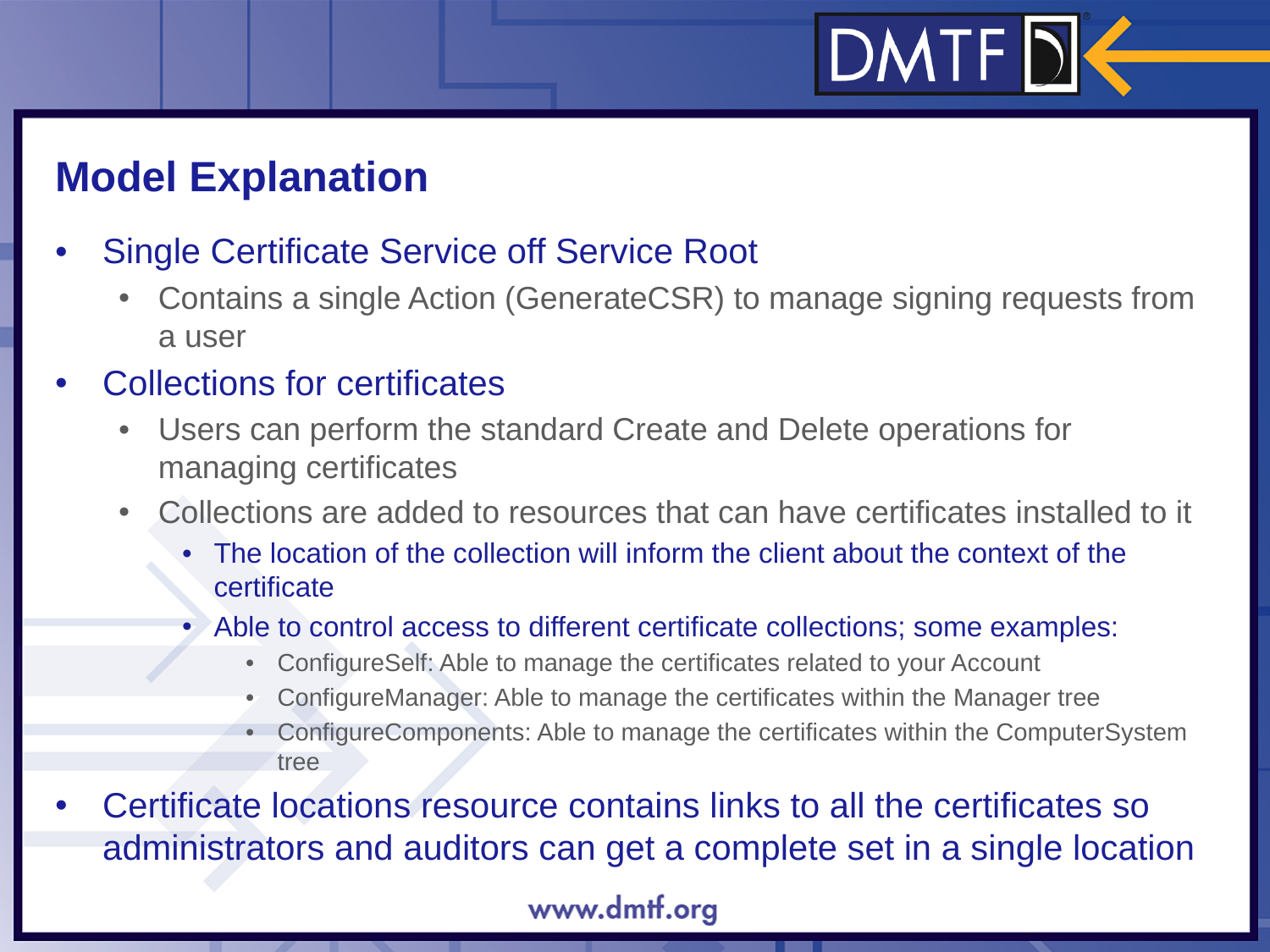

# Model Explanation
Single Certificate Service off Service Root
Contains a single Action (GenerateCSR) to manage signing requests from a user
Collections for certificates
Users can perform the standard Create and Delete operations for managing certificates
Collections are added to resources that can have certificates installed to it
The location of the collection will inform the client about the context of the certificate
Able to control access to different certificate collections; some examples:
ConfigureSelf: Able to manage the certificates related to your Account
ConfigureManager: Able to manage the certificates within the Manager tree
ConfigureComponents: Able to manage the certificates within the ComputerSystem tree
Certificate locations resource contains links to all the certificates so administrators and auditors can get a complete set in a single location